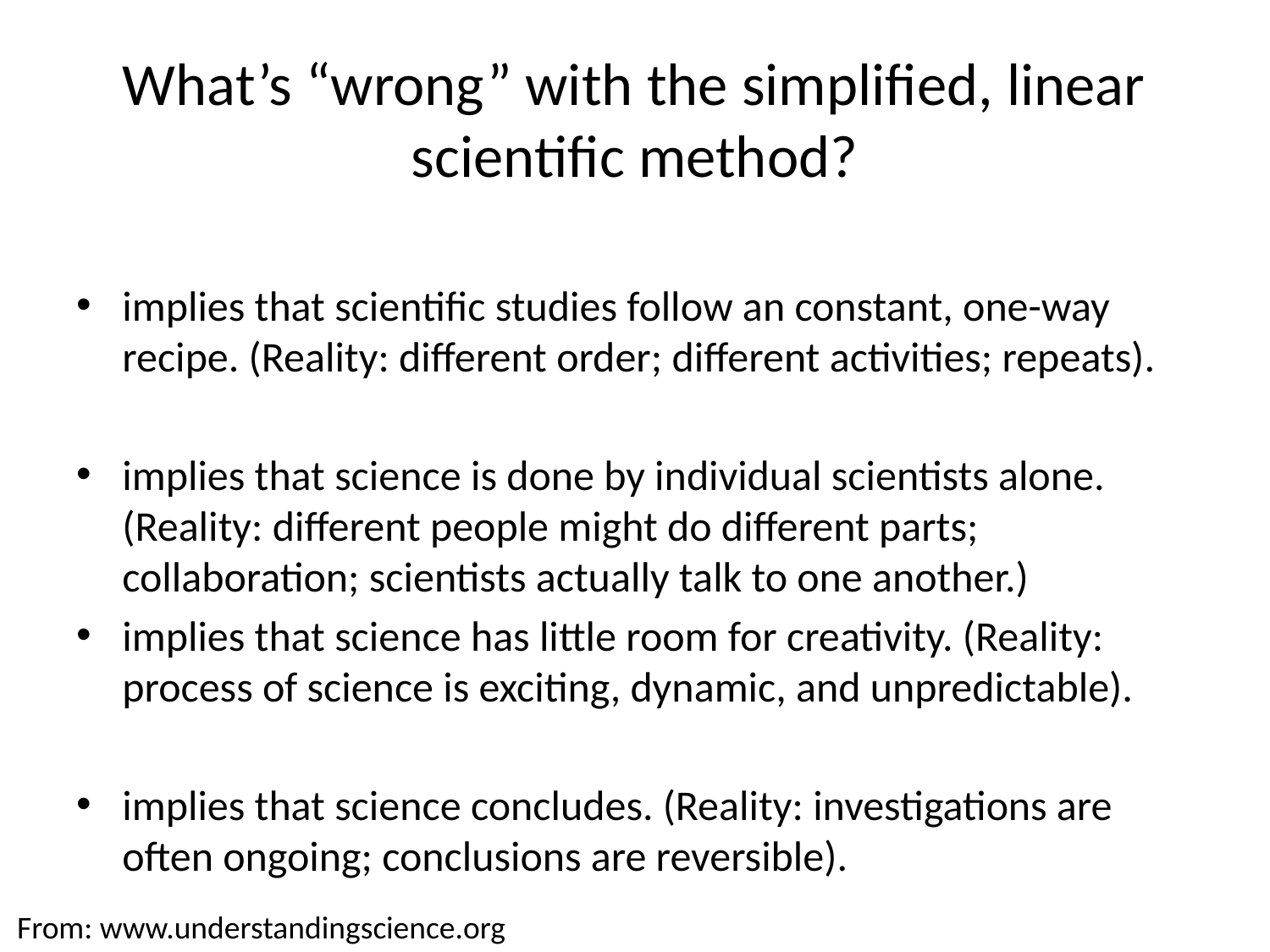

# What’s “wrong” with the simplified, linear scientific method?
implies that scientific studies follow an constant, one-way recipe. (Reality: different order; different activities; repeats).

implies that science is done by individual scientists alone.  (Reality: different people might do different parts; collaboration; scientists actually talk to one another.)
implies that science has little room for creativity. (Reality: process of science is exciting, dynamic, and unpredictable).

implies that science concludes. (Reality: investigations are often ongoing; conclusions are reversible).
From: www.understandingscience.org